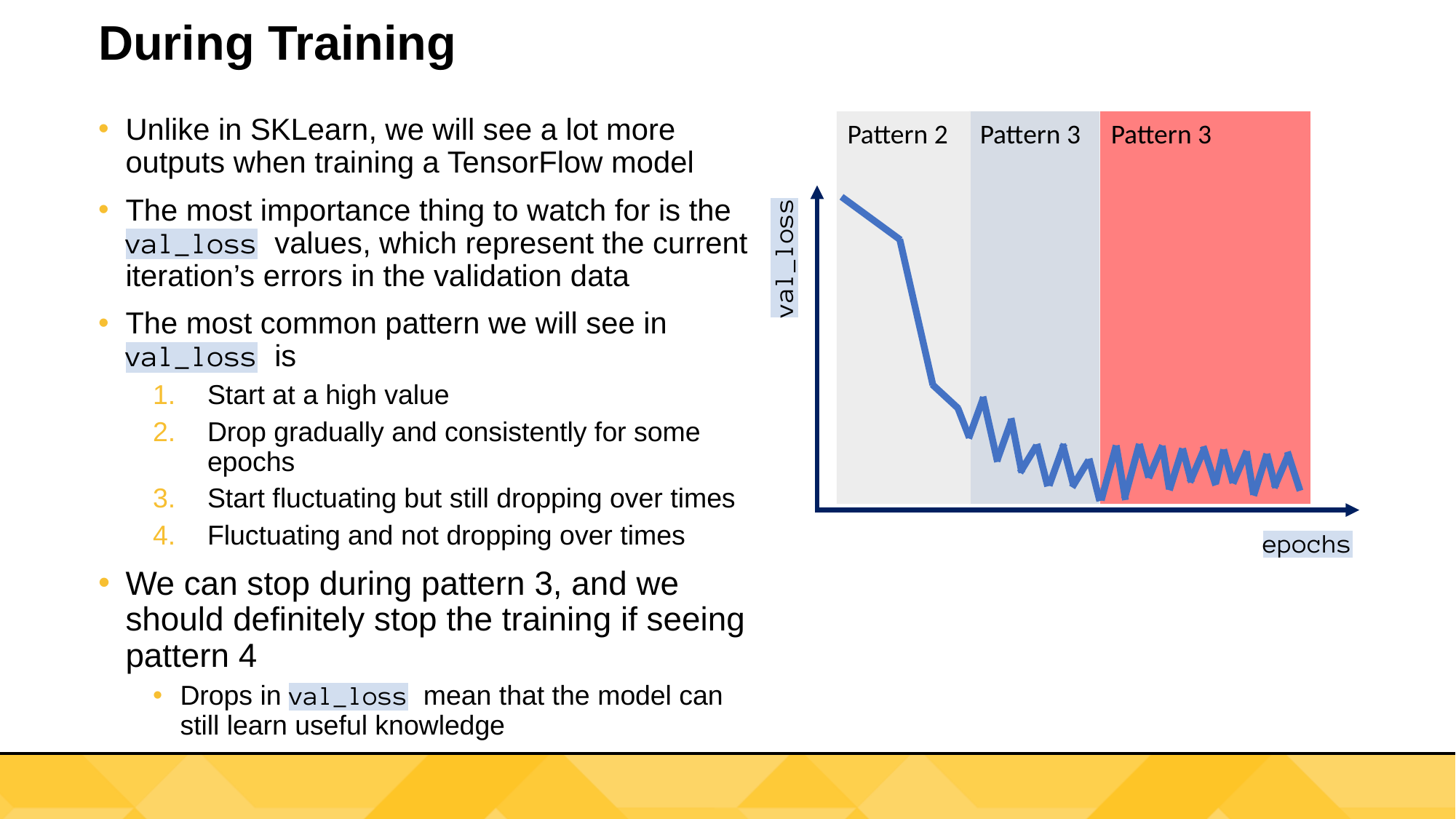

# During Training
Unlike in SKLearn, we will see a lot more outputs when training a TensorFlow model
The most importance thing to watch for is the val_loss values, which represent the current iteration’s errors in the validation data
The most common pattern we will see in val_loss is
Start at a high value
Drop gradually and consistently for some epochs
Start fluctuating but still dropping over times
Fluctuating and not dropping over times
We can stop during pattern 3, and we should definitely stop the training if seeing pattern 4
Drops in val_loss mean that the model can still learn useful knowledge
Pattern 2
Pattern 3
Pattern 3
val_loss
epochs